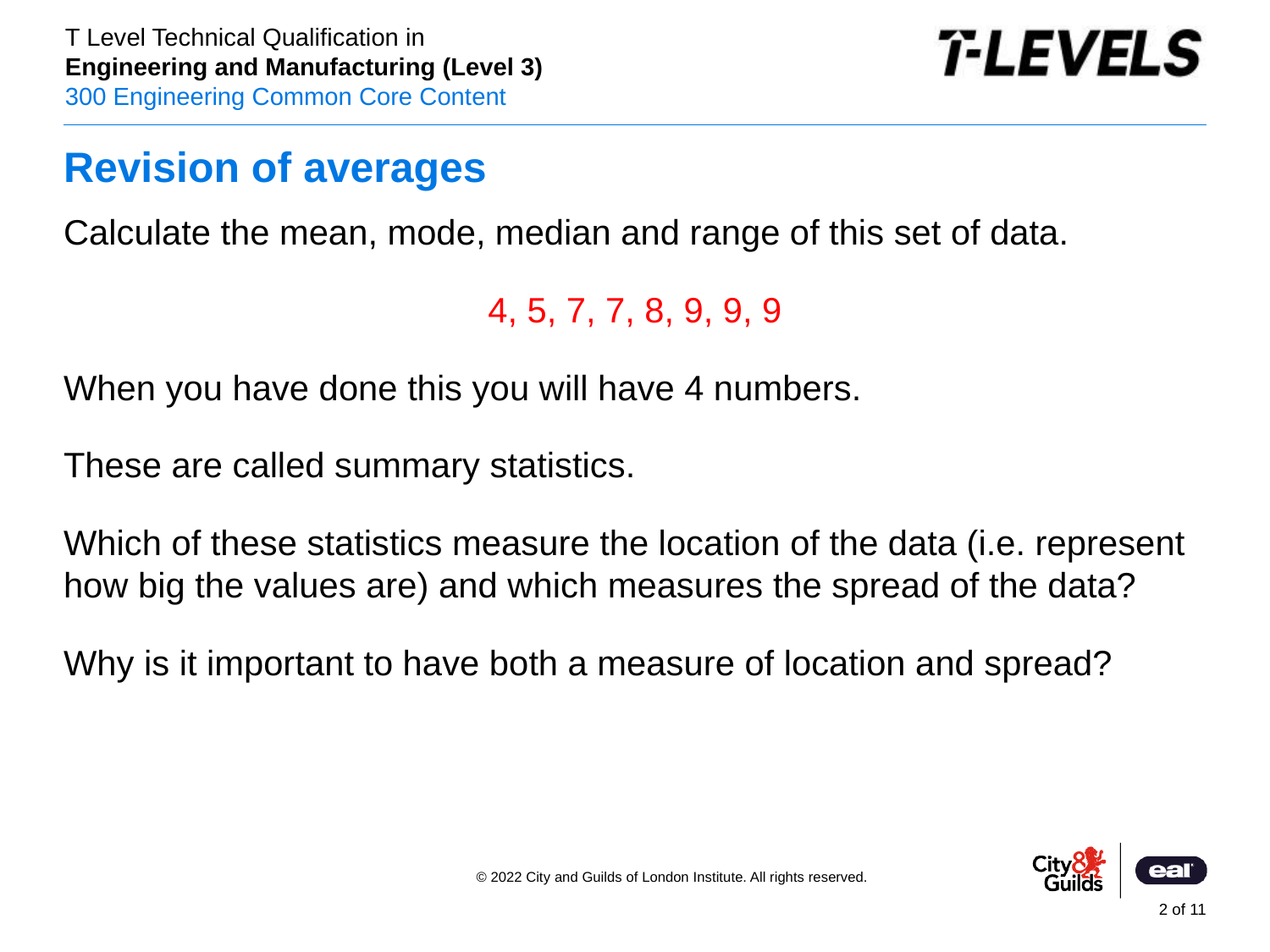

# Revision of averages
Calculate the mean, mode, median and range of this set of data.
4, 5, 7, 7, 8, 9, 9, 9
When you have done this you will have 4 numbers.
These are called summary statistics.
Which of these statistics measure the location of the data (i.e. represent how big the values are) and which measures the spread of the data?
Why is it important to have both a measure of location and spread?